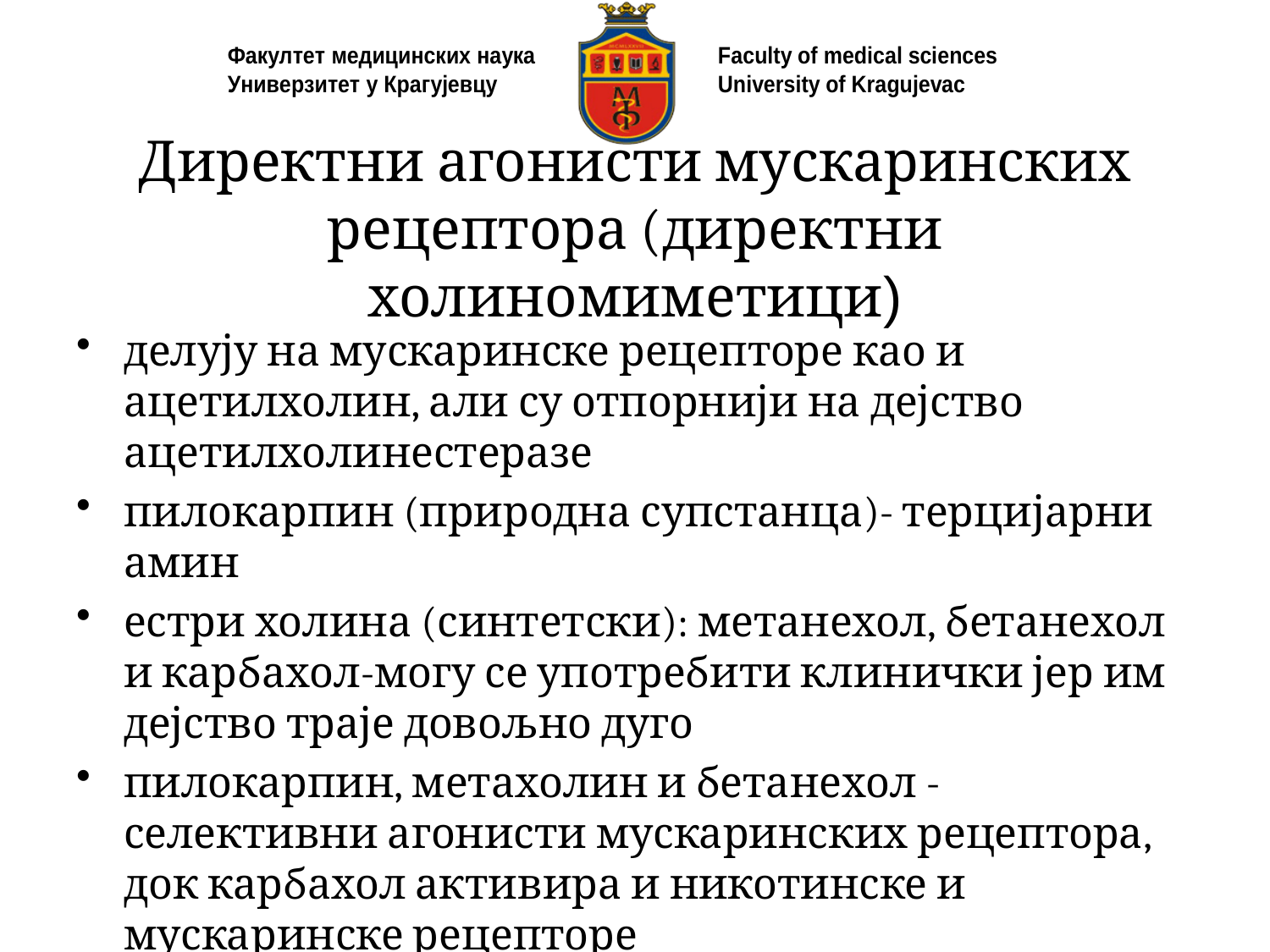

# Директни агонисти мускаринских рецептора (директни холиномиметици)
делују на мускаринске рецепторе као и ацетилхолин, али су отпорнији на дејство ацетилхолинестеразе
пилокарпин (природна супстанца)- терцијарни амин
естри холина (синтетски): метанехол, бетанехол и карбахол-могу се употребити клинички јер им дејство траје довољно дуго
пилокарпин, метахолин и бетанехол -селективни агонисти мускаринских рецептора,  док карбахол активира и никотинске и мускаринске рецепторе